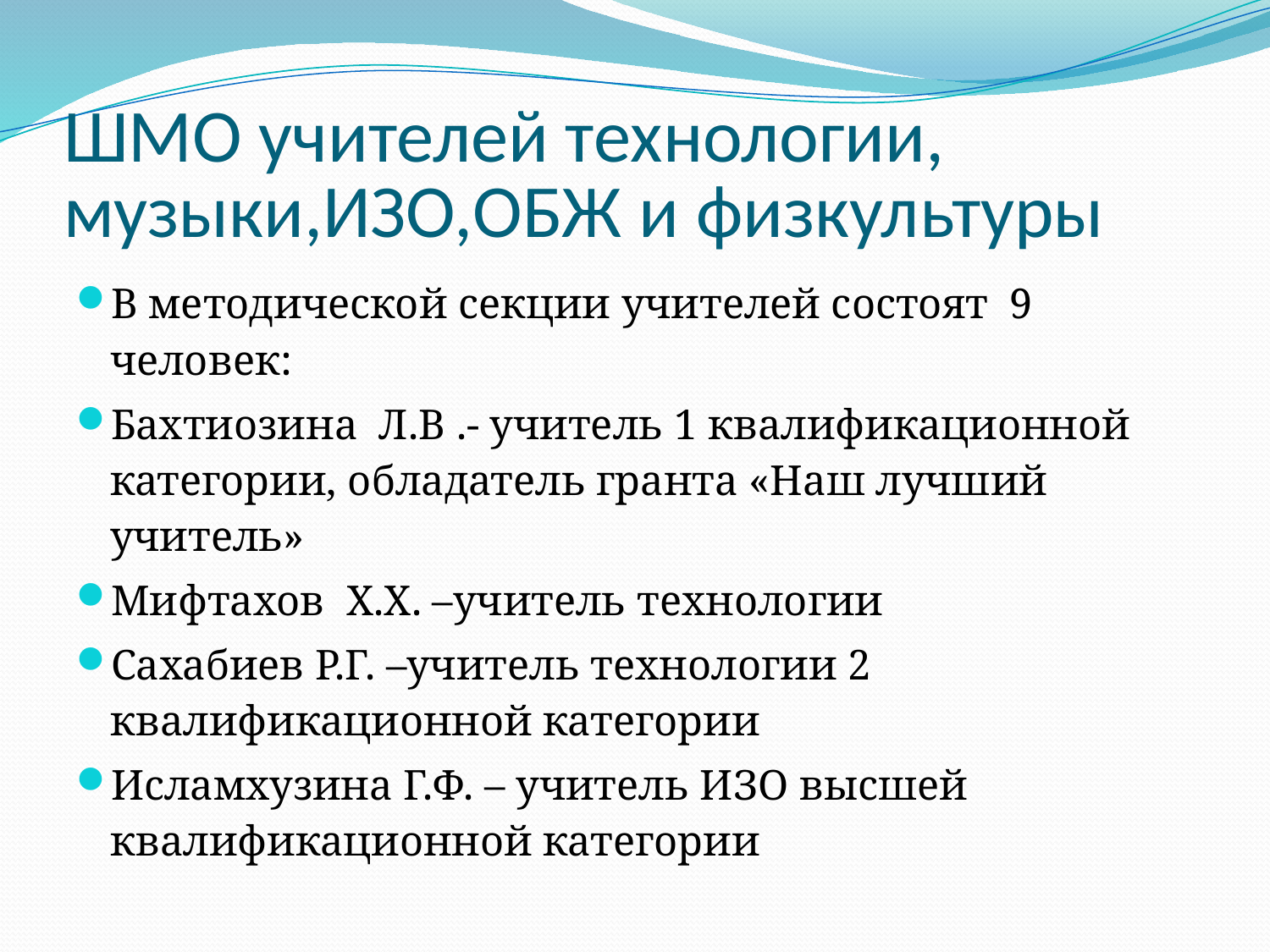

# ШМО учителей технологии, музыки,ИЗО,ОБЖ и физкультуры
В методической секции учителей состоят  9 человек:
Бахтиозина  Л.В .- учитель 1 квалификационной категории, обладатель гранта «Наш лучший учитель»
Мифтахов  Х.Х. –учитель технологии
Сахабиев Р.Г. –учитель технологии 2 квалификационной категории
Исламхузина Г.Ф. – учитель ИЗО высшей квалификационной категории